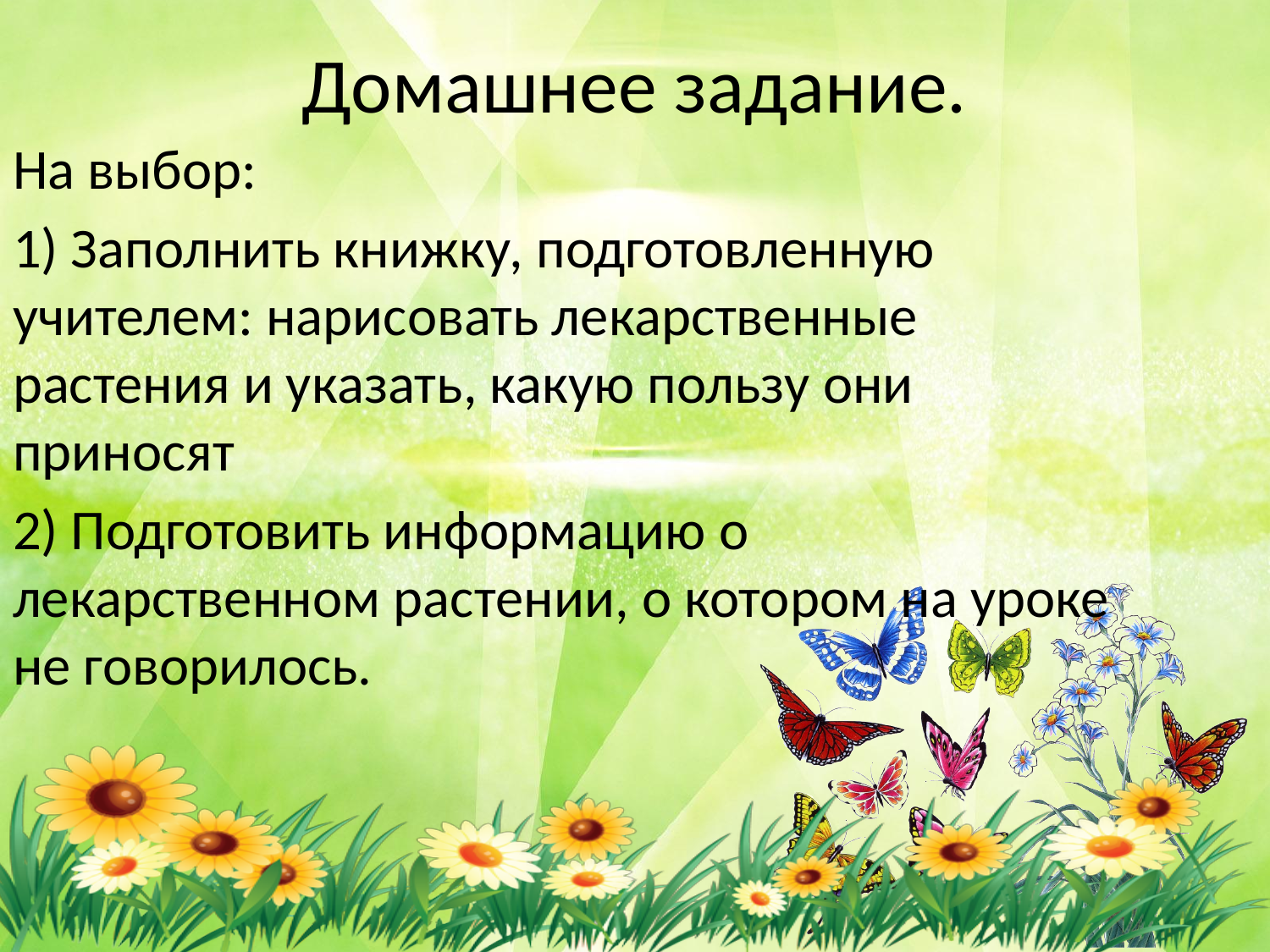

# Домашнее задание.
На выбор:
1) Заполнить книжку, подготовленную учителем: нарисовать лекарственные растения и указать, какую пользу они приносят
2) Подготовить информацию о лекарственном растении, о котором на уроке не говорилось.